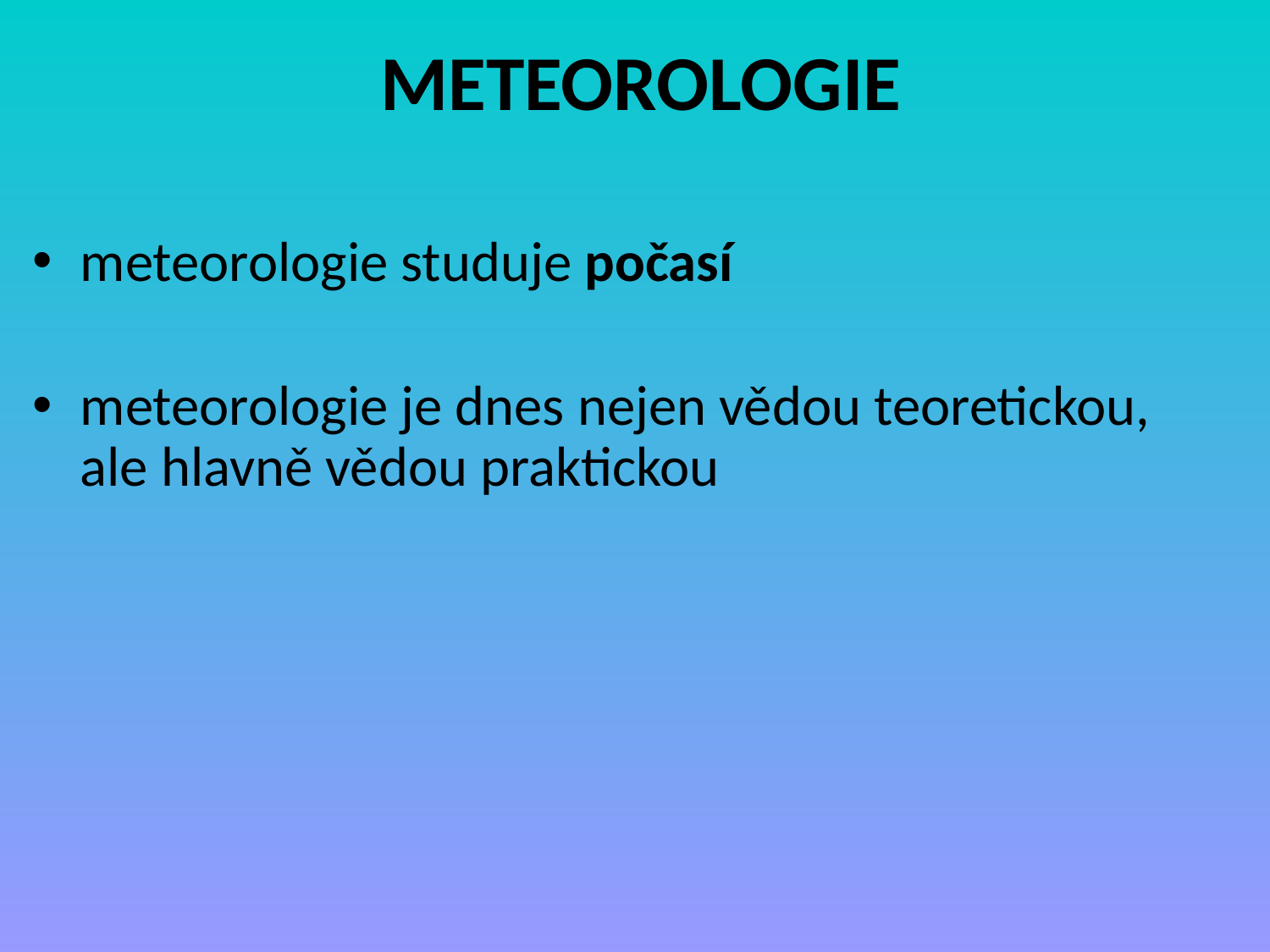

# METEOROLOGIE
meteorologie studuje počasí

meteorologie je dnes nejen vědou teoretickou, ale hlavně vědou praktickou